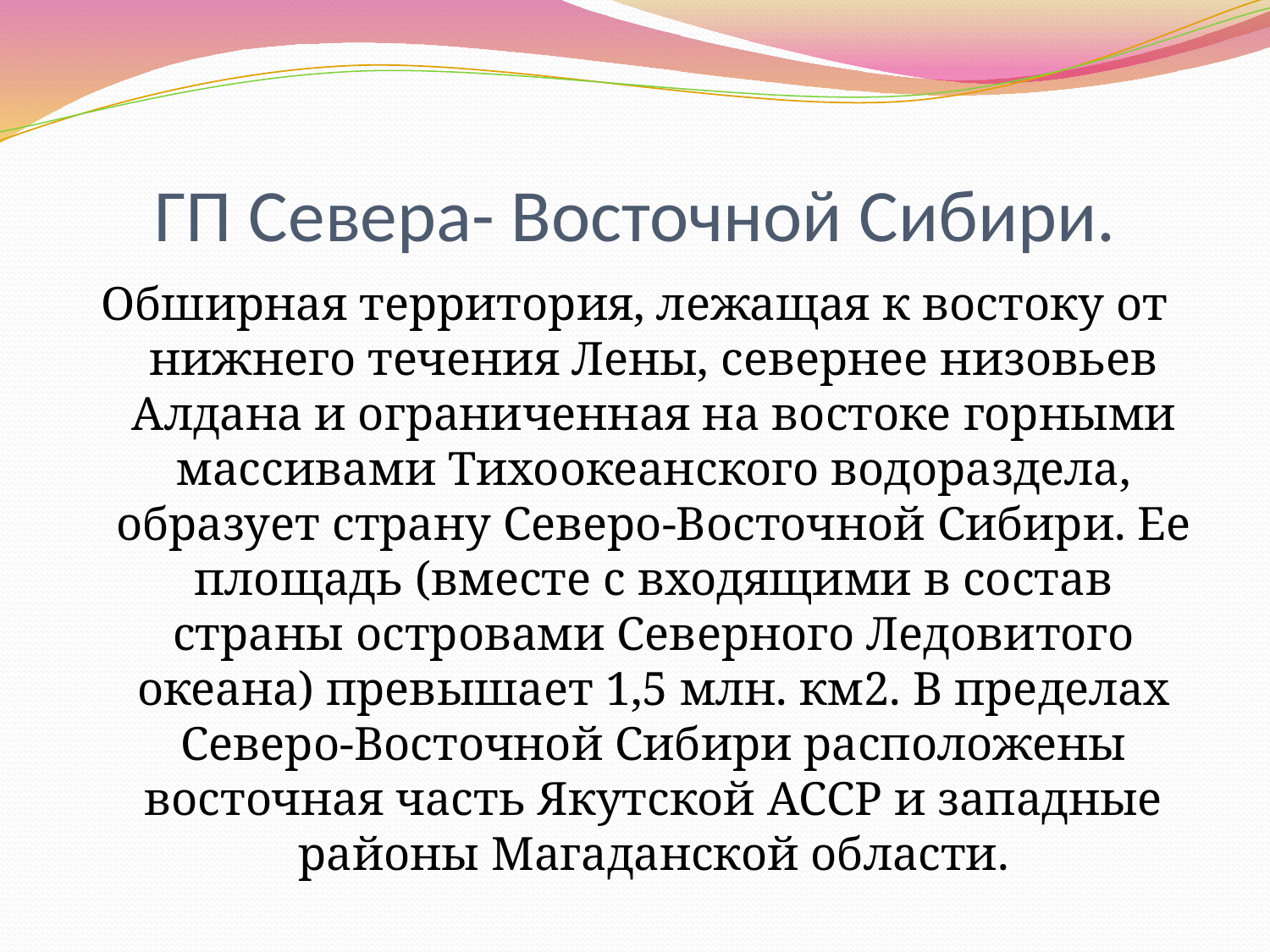

# ГП Севера- Восточной Сибири.
Обширная территория, лежащая к востоку от нижнего течения Лены, севернее низовьев Алдана и ограниченная на востоке горными массивами Тихоокеанского водораздела, образует страну Северо-Восточной Сибири. Ее площадь (вместе с входящими в состав страны островами Северного Ледовитого океана) превышает 1,5 млн. км2. В пределах Северо-Восточной Сибири расположены восточная часть Якутской АССР и западные районы Магаданской области.